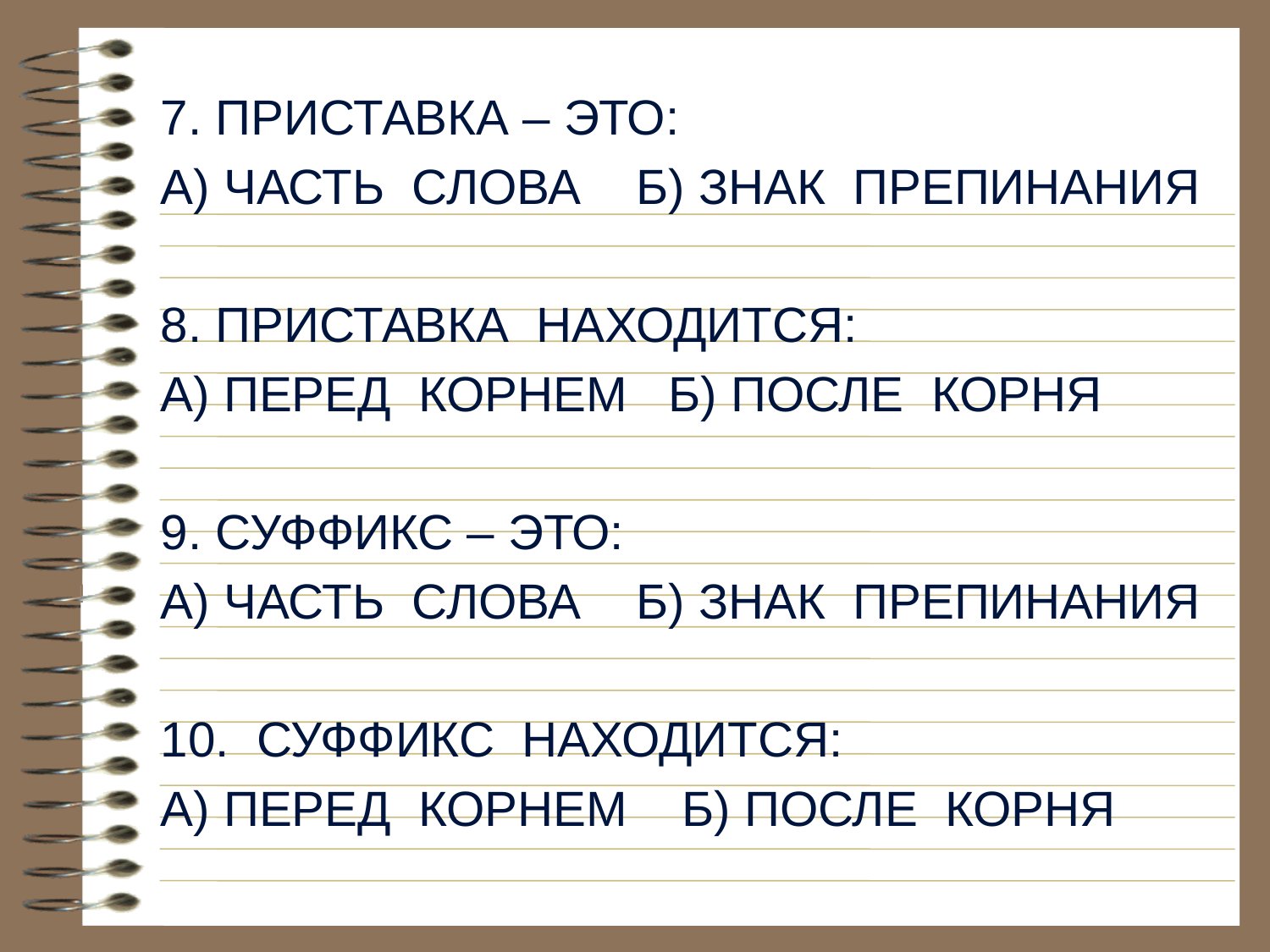

7. ПРИСТАВКА – ЭТО:
А) ЧАСТЬ  СЛОВА    Б) ЗНАК  ПРЕПИНАНИЯ

8. ПРИСТАВКА  НАХОДИТСЯ:
А) ПЕРЕД  КОРНЕМ   Б) ПОСЛЕ  КОРНЯ

9. СУФФИКС – ЭТО:
А) ЧАСТЬ  СЛОВА    Б) ЗНАК  ПРЕПИНАНИЯ

10.  СУФФИКС  НАХОДИТСЯ:
А) ПЕРЕД  КОРНЕМ    Б) ПОСЛЕ  КОРНЯ